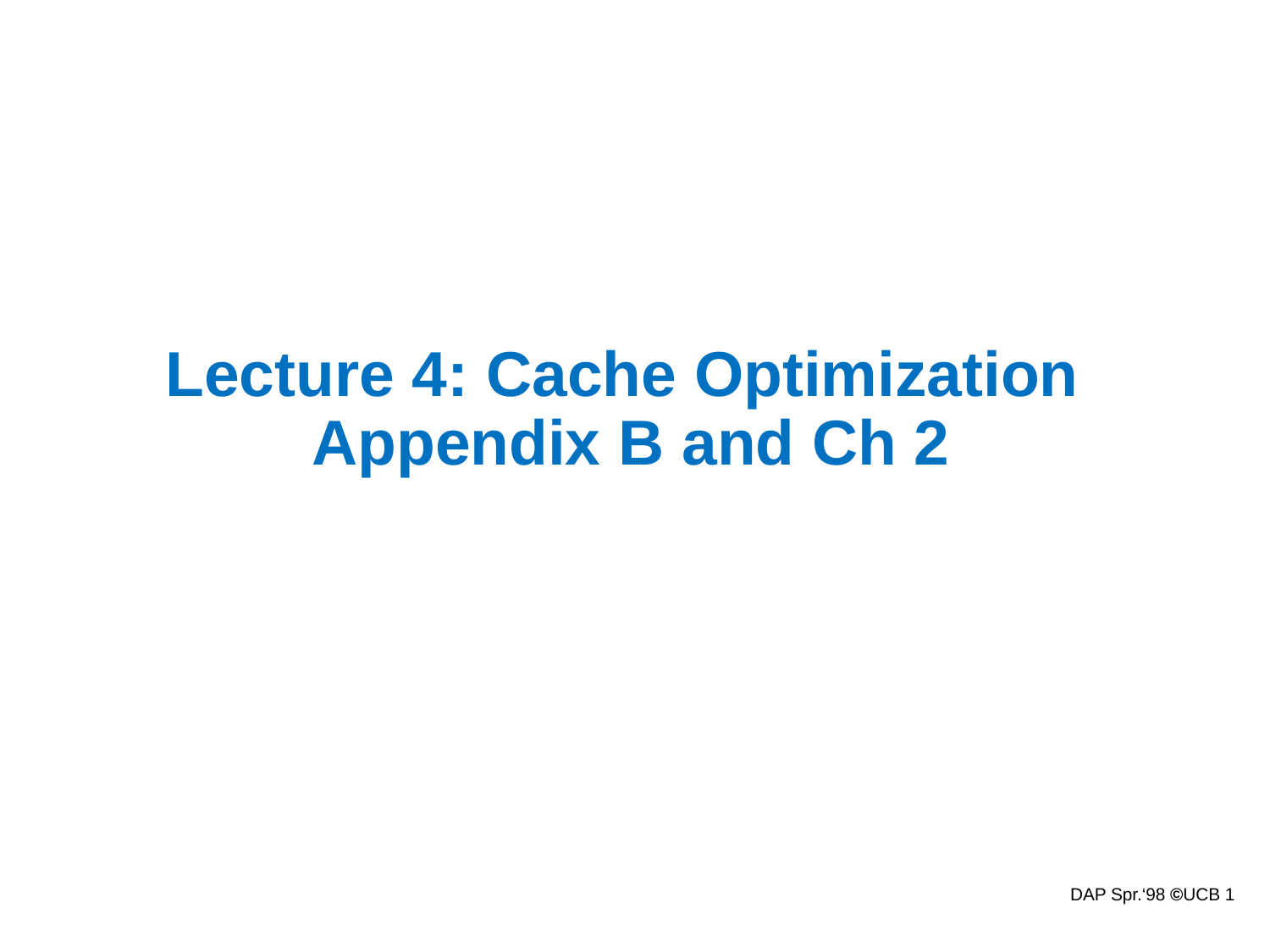

# Lecture 4: Cache Optimization Appendix B and Ch 2